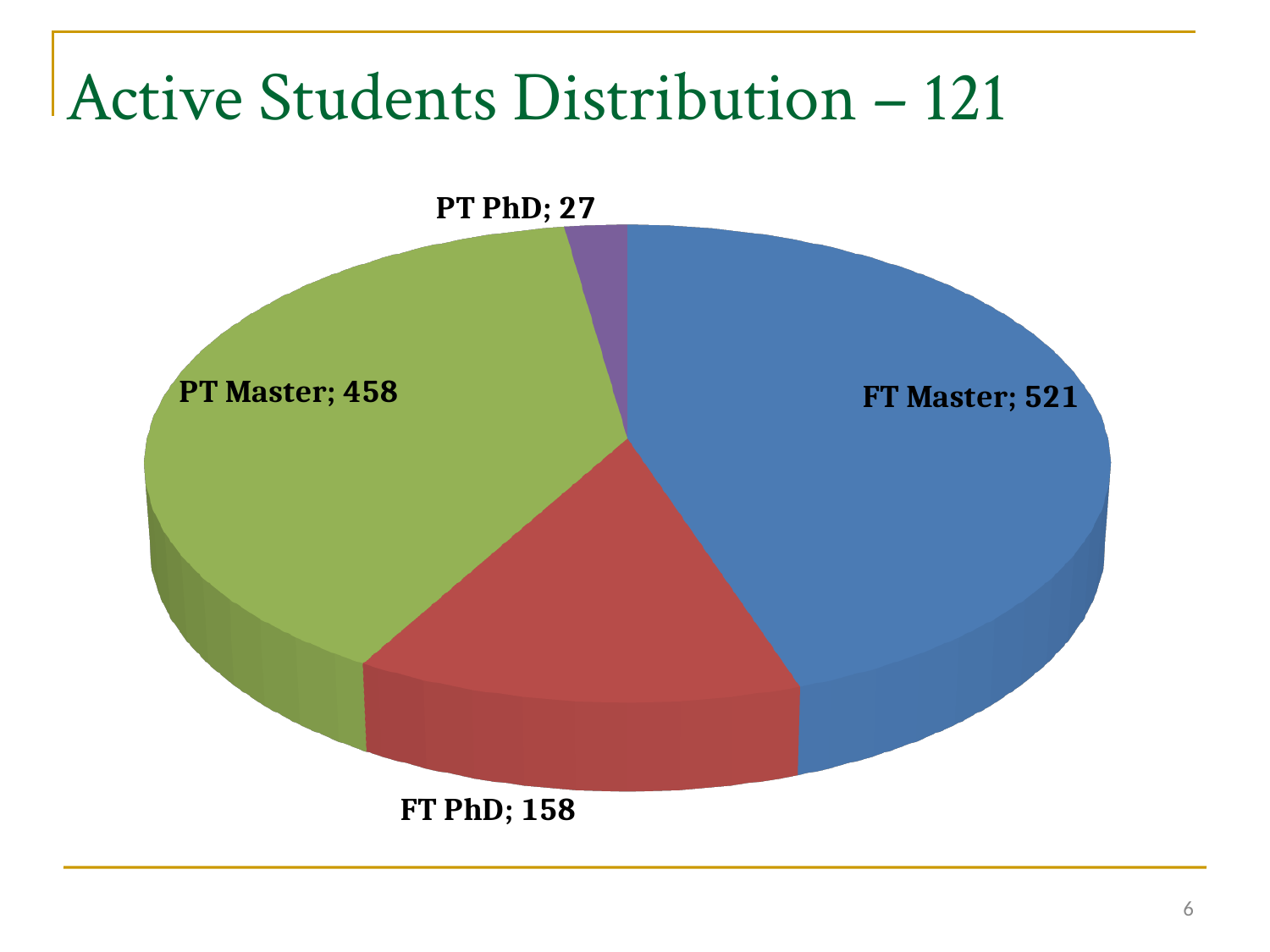

Active Students Distribution – 121

[unsupported chart]

6